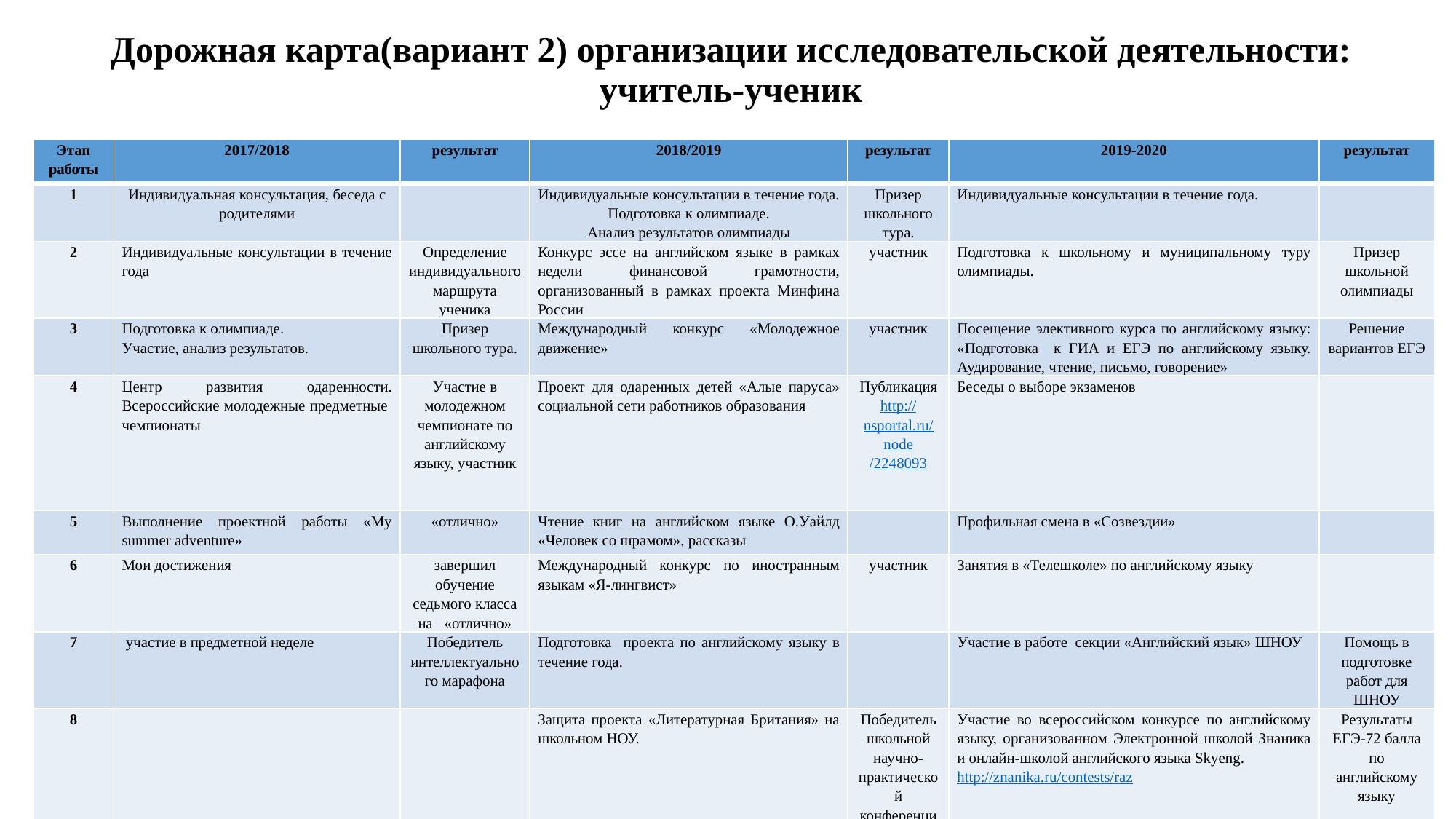

# Дорожная карта(вариант 2) организации исследовательской деятельности: учитель-ученик
| Этап работы | 2017/2018 | результат | 2018/2019 | результат | 2019-2020 | результат |
| --- | --- | --- | --- | --- | --- | --- |
| 1 | Индивидуальная консультация, беседа с родителями |  | Индивидуальные консультации в течение года. Подготовка к олимпиаде. Анализ результатов олимпиады | Призер школьного тура. | Индивидуальные консультации в течение года. |  |
| 2 | Индивидуальные консультации в течение года | Определение индивидуального маршрута ученика | Конкурс эссе на английском языке в рамках недели финансовой грамотности, организованный в рамках проекта Минфина России | участник | Подготовка к школьному и муниципальному туру олимпиады. | Призер школьной олимпиады |
| 3 | Подготовка к олимпиаде. Участие, анализ результатов. | Призер школьного тура. | Международный конкурс «Молодежное движение» | участник | Посещение элективного курса по английскому языку: «Подготовка к ГИА и ЕГЭ по английскому языку. Аудирование, чтение, письмо, говорение» | Решение вариантов ЕГЭ |
| 4 | Центр развития одаренности. Всероссийские молодежные предметные чемпионаты | Участие в молодежном чемпионате по английскому языку, участник | Проект для одаренных детей «Алые паруса» социальной сети работников образования | Публикация http://nsportal.ru/node/2248093 | Беседы о выборе экзаменов |  |
| 5 | Выполнение проектной работы «My summer adventure» | «отлично» | Чтение книг на английском языке О.Уайлд «Человек со шрамом», рассказы |  | Профильная смена в «Созвездии» |  |
| 6 | Мои достижения | завершил обучение седьмого класса на «отлично» | Международный конкурс по иностранным языкам «Я-лингвист» | участник | Занятия в «Телешколе» по английскому языку |  |
| 7 | участие в предметной неделе | Победитель интеллектуального марафона | Подготовка проекта по английскому языку в течение года. |  | Участие в работе секции «Английский язык» ШНОУ | Помощь в подготовке работ для ШНОУ |
| 8 |  |  | Защита проекта «Литературная Британия» на школьном НОУ. | Победитель школьной научно-практической конференции НОУ «ОВиД» «Кафедра лингвистики» | Участие во всероссийском конкурсе по английскому языку, организованном Электронной школой Знаника и онлайн-школой английского языка Skyeng. http://znanika.ru/contests/raz | Результаты ЕГЭ-72 балла по английскому языку |
| 9 |  |  | Защита проекта «Литературная Британия» на муниципальном НОУ. | Победитель X районной научно-практической конференции НОУ «Кафедра иностранных языков» |  | Поступление в Биробиджанский Педагогический институт, факультет иностранных языков |